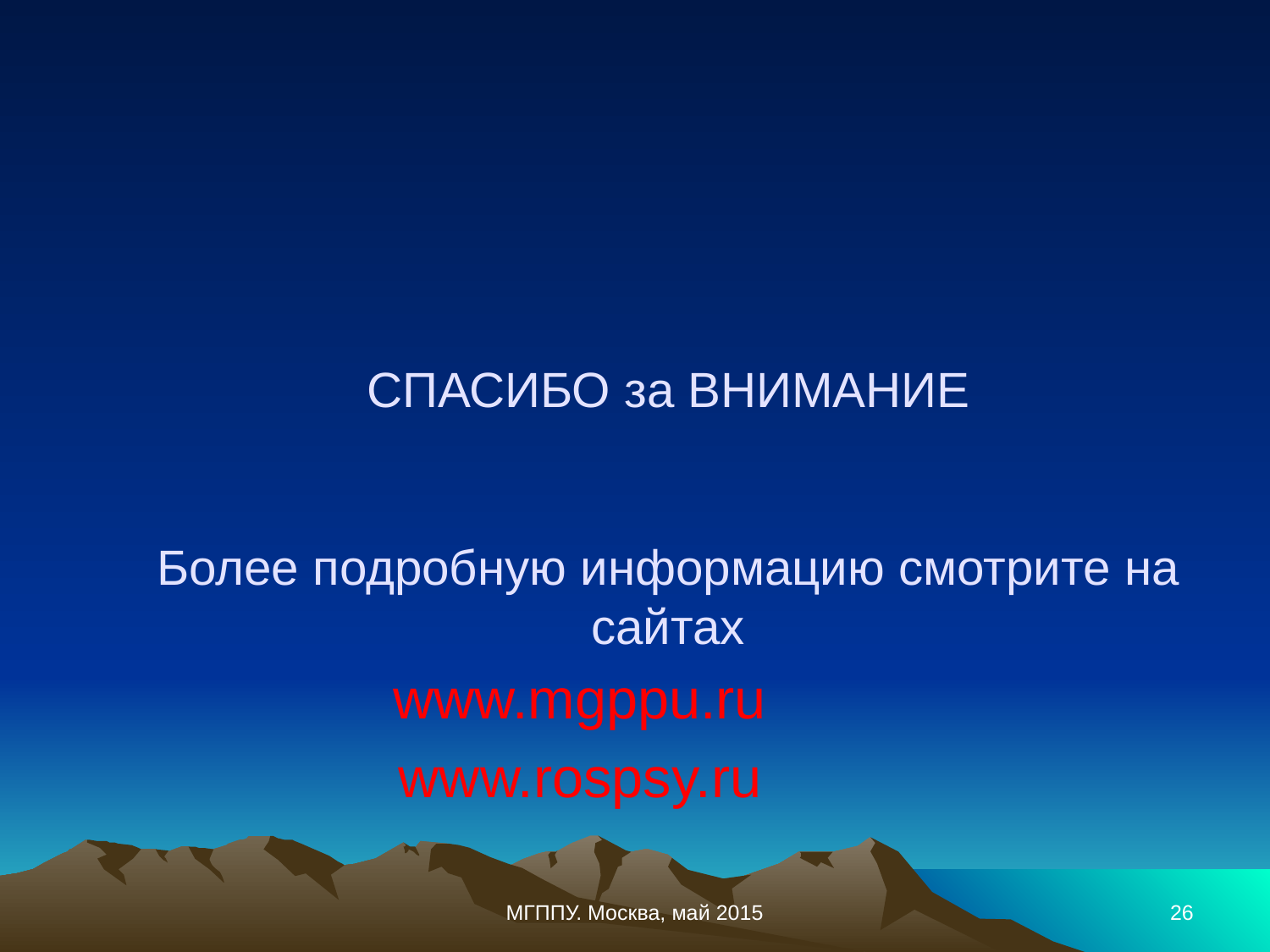

СПАСИБО за ВНИМАНИЕ
Более подробную информацию смотрите на сайтах
www.mgppu.ru
www.rospsy.ru
МГППУ. Москва, май 2015
26